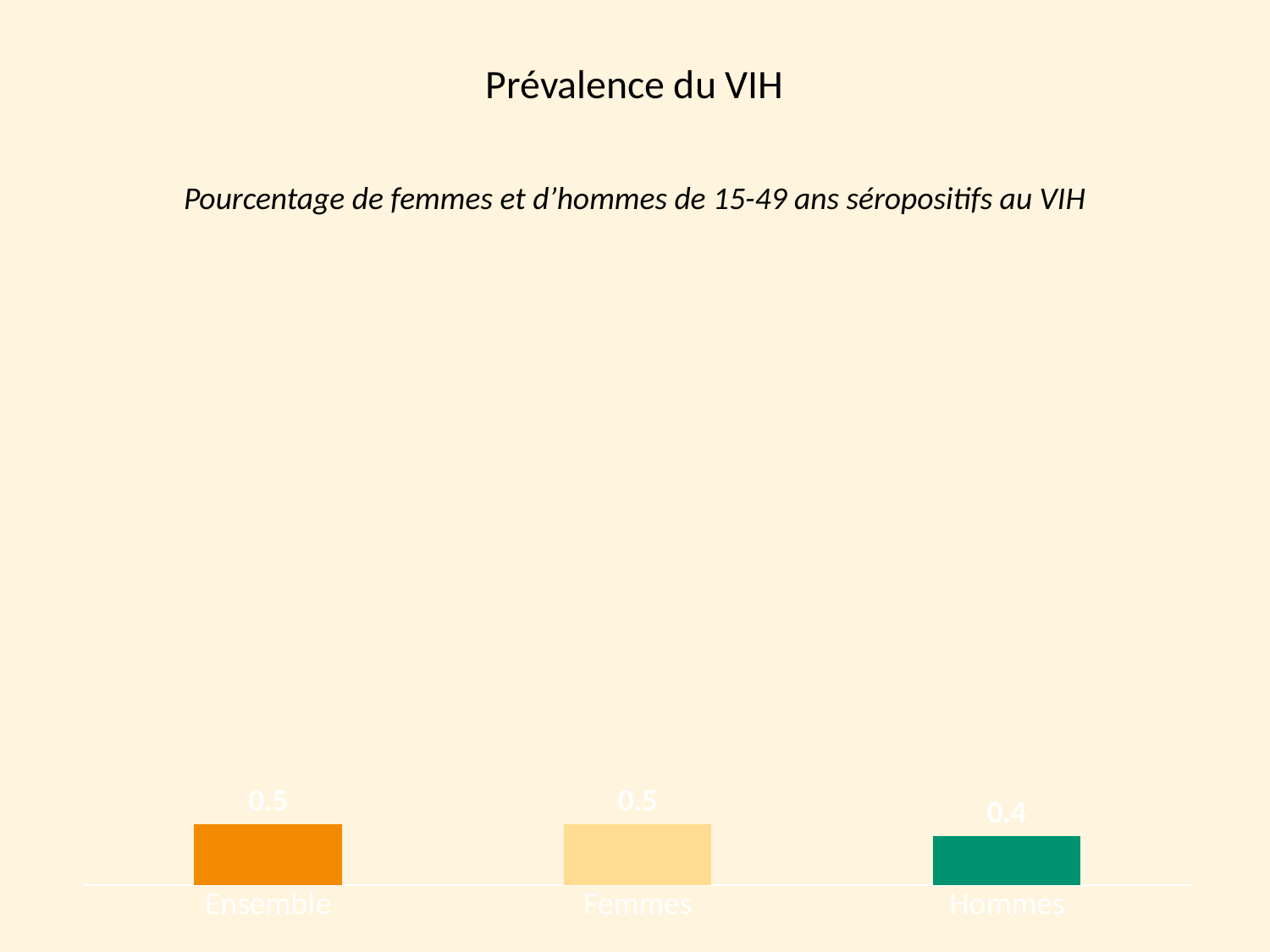

# Prévalence du VIH
Pourcentage de femmes et d’hommes de 15-49 ans séropositifs au VIH

### Chart

| Category | Total |
|---|---|
| Ensemble | 0.5 |
| Femmes | 0.5 |
| Hommes | 0.4 |